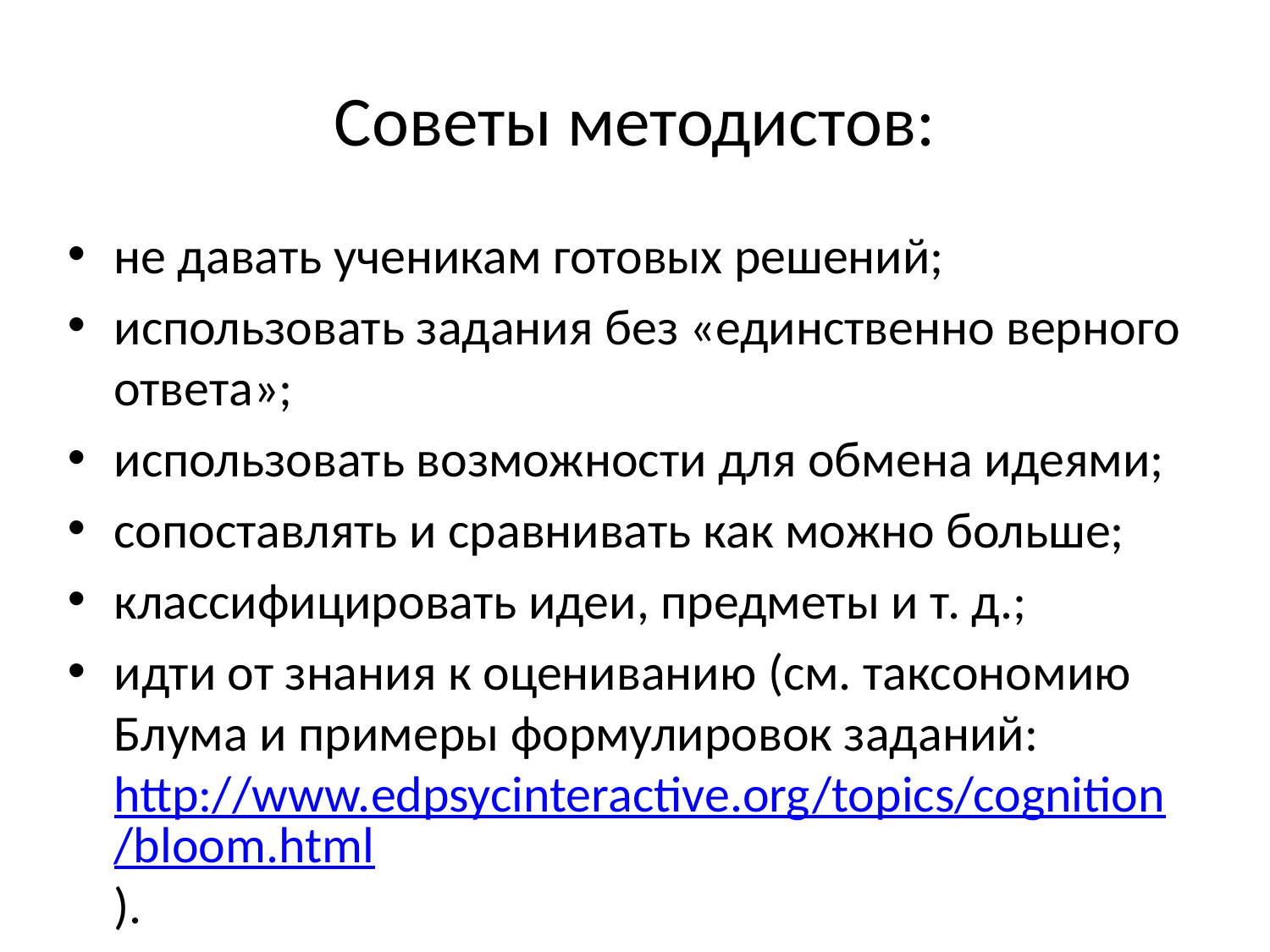

# Советы методистов:
не давать ученикам готовых решений;
использовать задания без «единственно верного ответа»;
использовать возможности для обмена идеями;
сопоставлять и сравнивать как можно больше;
классифицировать идеи, предметы и т. д.;
идти от знания к оцениванию (см. таксономию Блума и примеры формулировок заданий: http://www.edpsycinteractive.org/topics/cognition/bloom.html).